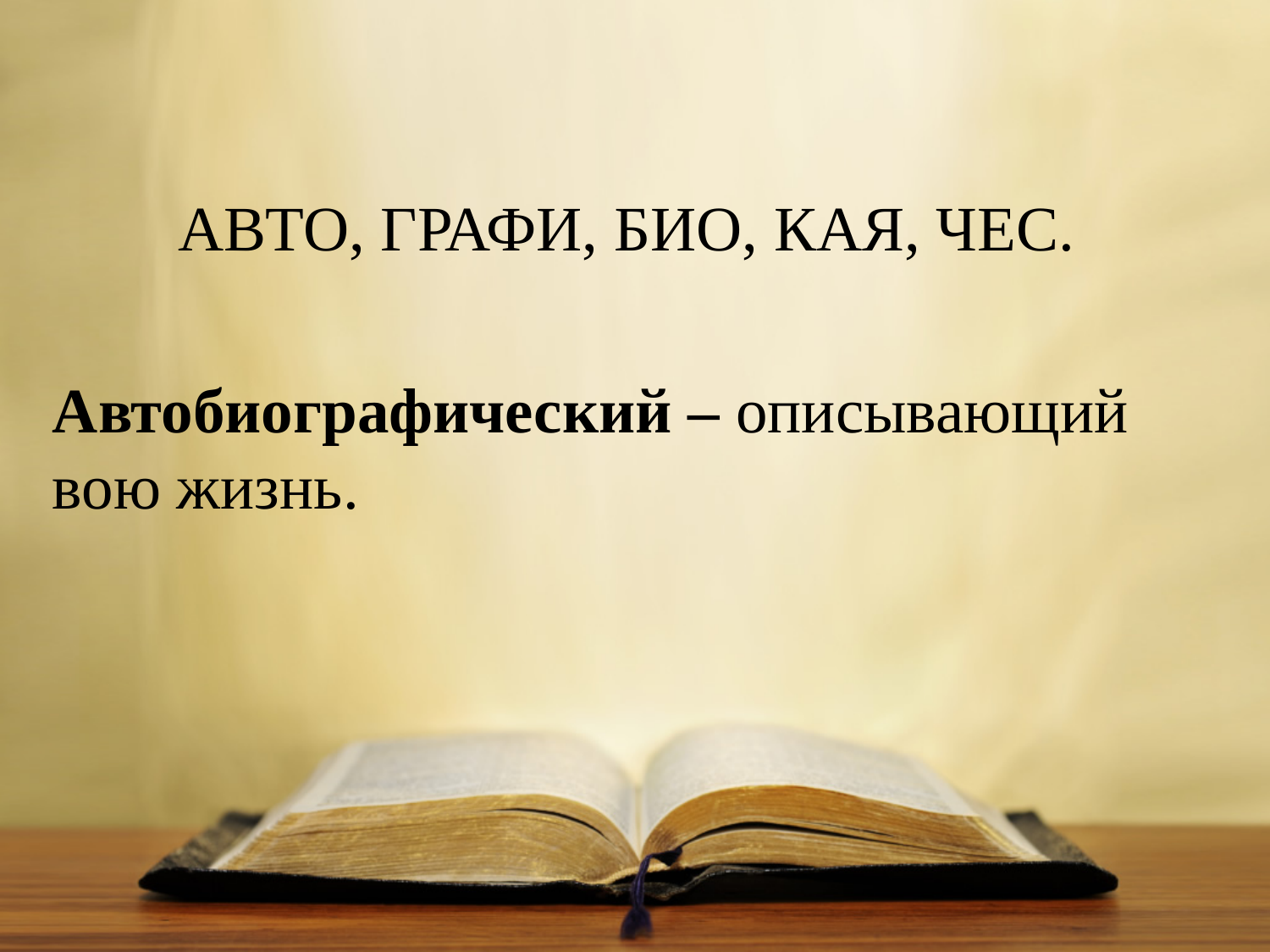

АВТО, ГРАФИ, БИО, КАЯ, ЧЕС.
Автобиографический – описывающий вою жизнь.